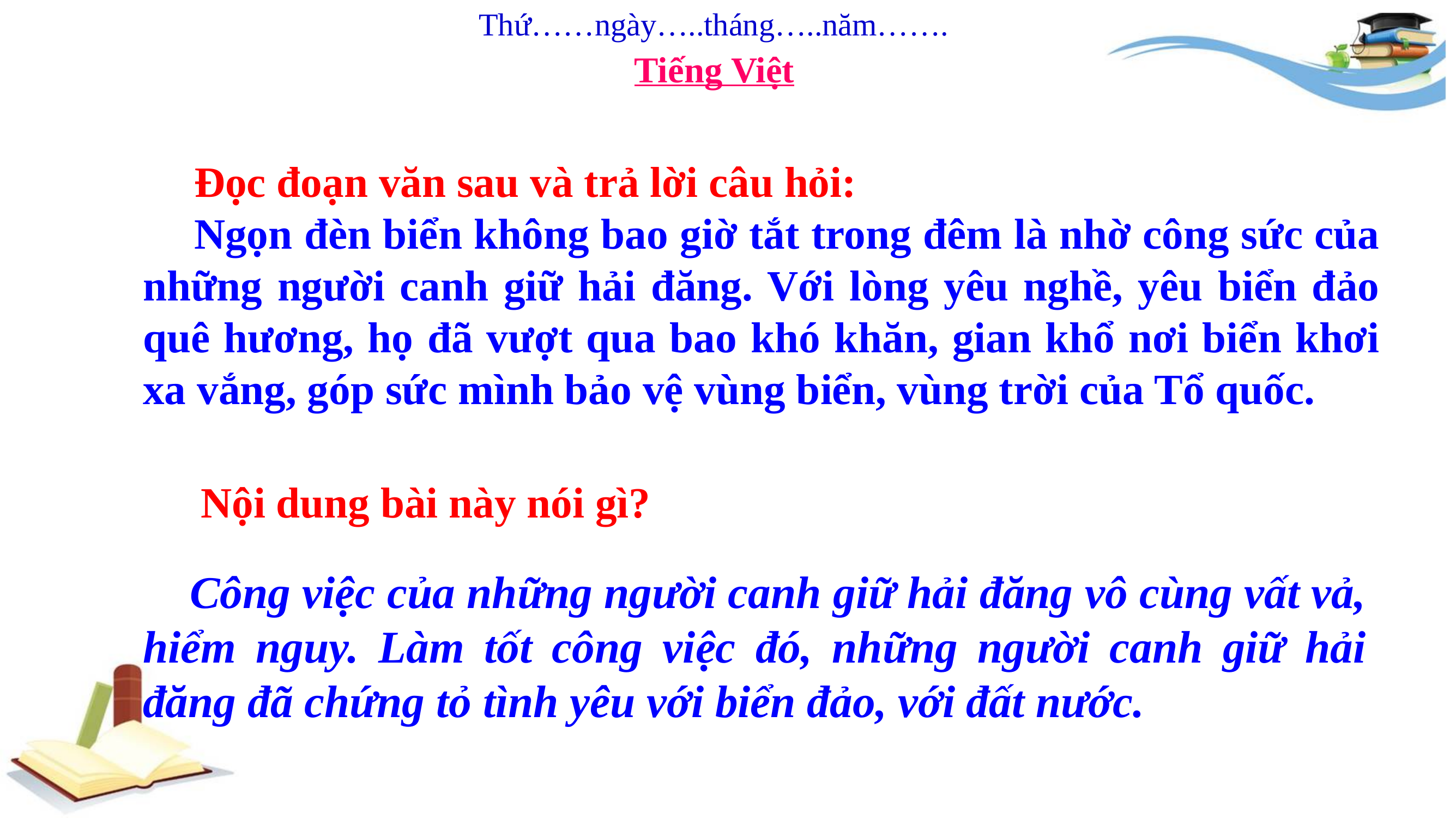

Thứ……ngày…..tháng…..năm…….
Tiếng Việt
Đọc đoạn văn sau và trả lời câu hỏi:
Ngọn đèn biển không bao giờ tắt trong đêm là nhờ công sức của những người canh giữ hải đăng. Với lòng yêu nghề, yêu biển đảo quê hương, họ đã vượt qua bao khó khăn, gian khổ nơi biển khơi xa vắng, góp sức mình bảo vệ vùng biển, vùng trời của Tổ quốc.
Nội dung bài này nói gì?
    Công việc của những người canh giữ hải đăng vô cùng vất vả, hiểm nguy. Làm tốt công việc đó, những người canh giữ hải đăng đã chứng tỏ tình yêu với biển đảo, với đất nước.